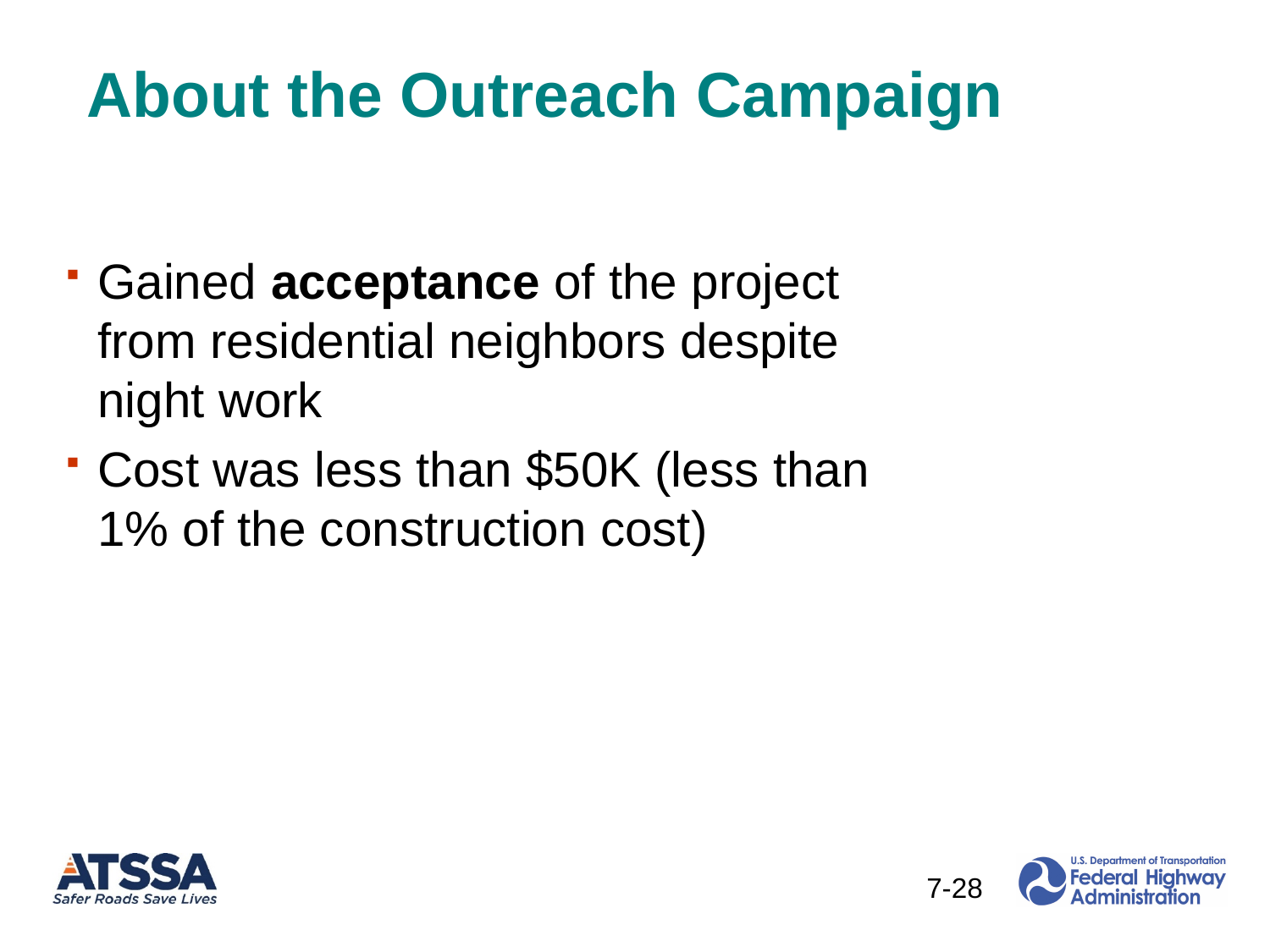

# About the Outreach Campaign
Gained acceptance of the project from residential neighbors despite night work
Cost was less than $50K (less than 1% of the construction cost)